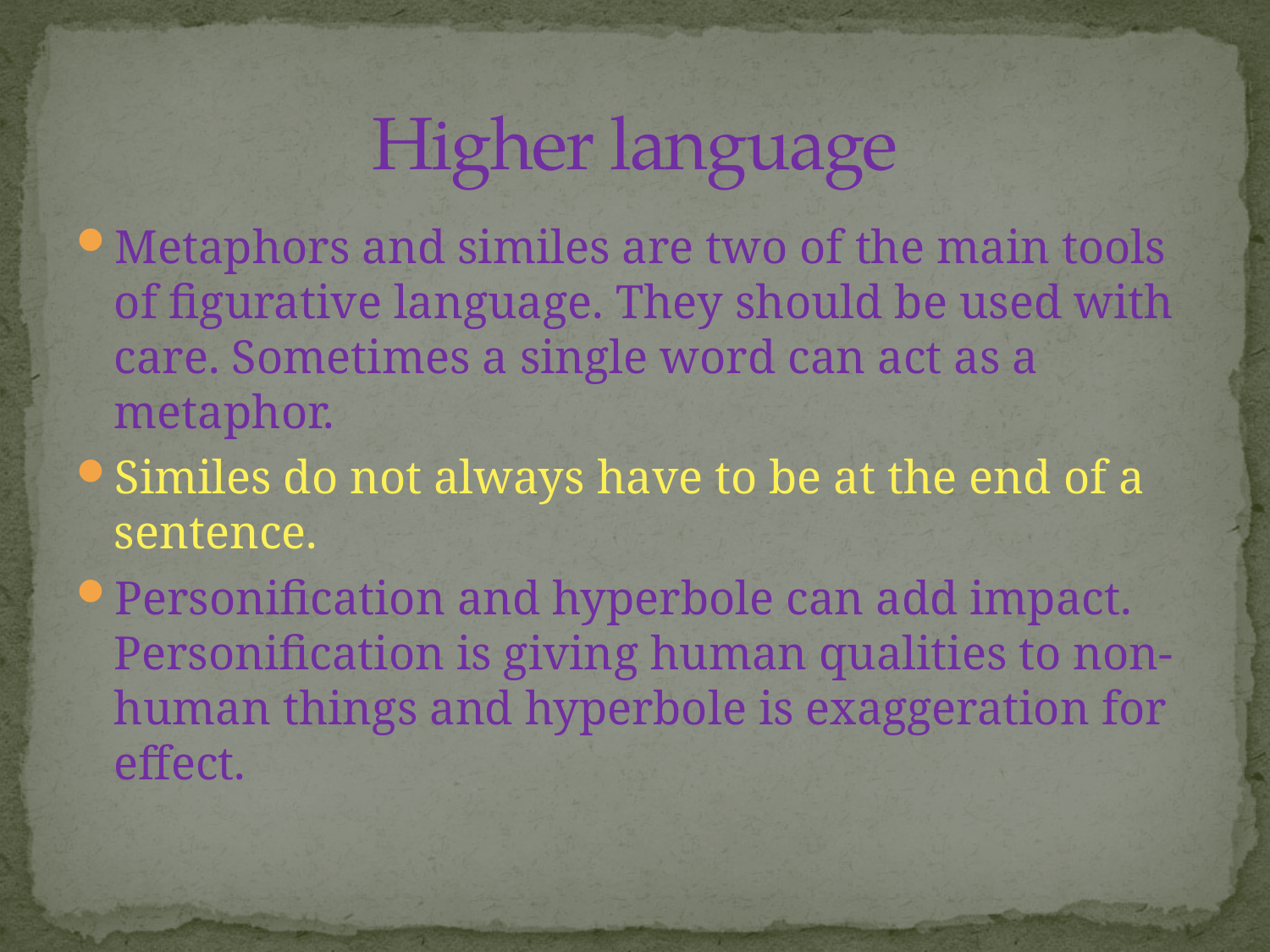

# Higher language
Metaphors and similes are two of the main tools of figurative language. They should be used with care. Sometimes a single word can act as a metaphor.
Similes do not always have to be at the end of a sentence.
Personification and hyperbole can add impact. Personification is giving human qualities to non-human things and hyperbole is exaggeration for effect.